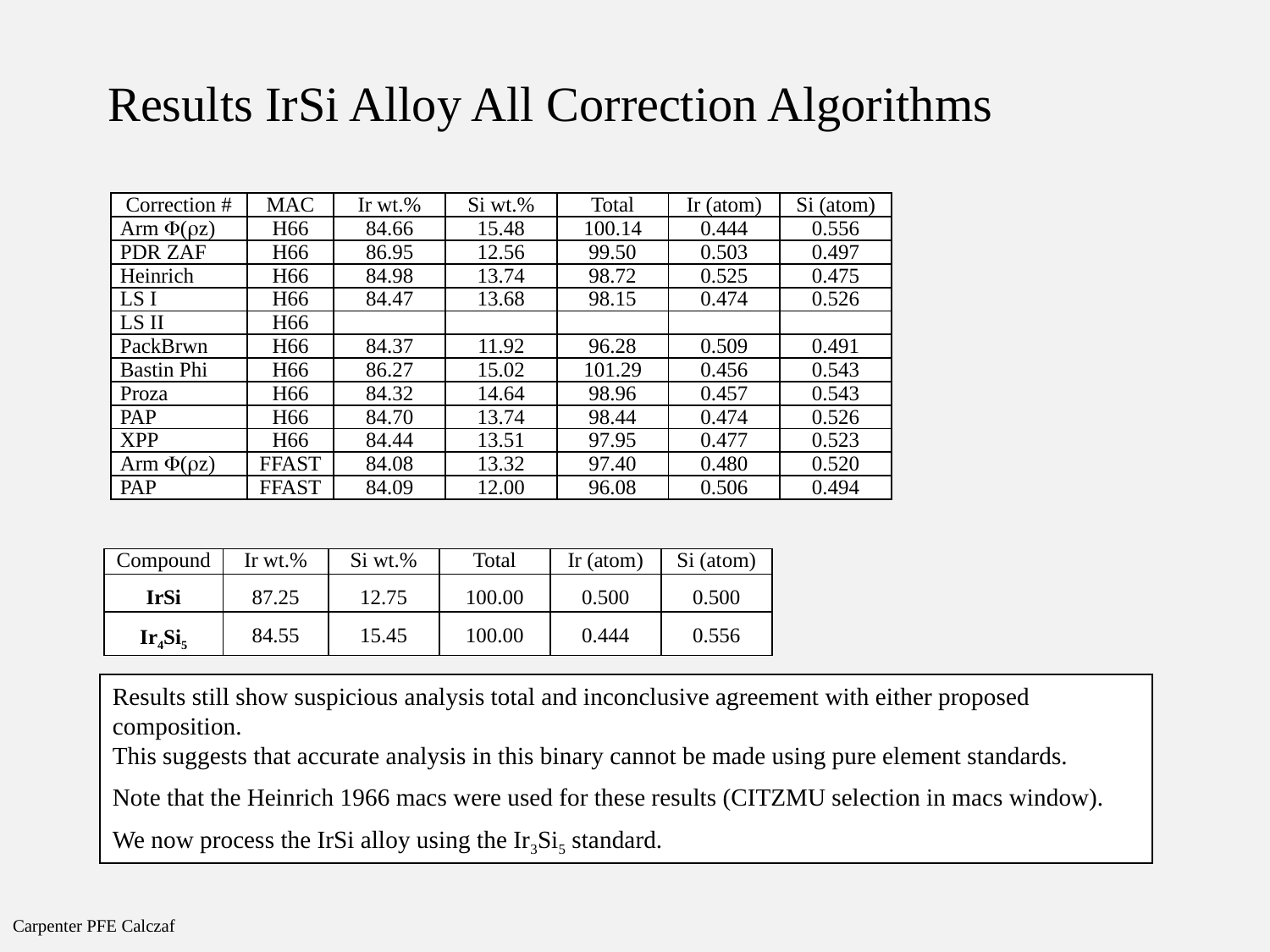

# Results IrSi Alloy All Correction Algorithms
| Correction # | MAC | Ir wt.% | Si wt.% | Total | Ir (atom) | Si (atom) |
| --- | --- | --- | --- | --- | --- | --- |
| Arm Φ(ρz) | H66 | 84.66 | 15.48 | 100.14 | 0.444 | 0.556 |
| PDR ZAF | H66 | 86.95 | 12.56 | 99.50 | 0.503 | 0.497 |
| Heinrich | H66 | 84.98 | 13.74 | 98.72 | 0.525 | 0.475 |
| LS I | H66 | 84.47 | 13.68 | 98.15 | 0.474 | 0.526 |
| LS II | H66 |  |  |  |  |  |
| PackBrwn | H66 | 84.37 | 11.92 | 96.28 | 0.509 | 0.491 |
| Bastin Phi | H66 | 86.27 | 15.02 | 101.29 | 0.456 | 0.543 |
| Proza | H66 | 84.32 | 14.64 | 98.96 | 0.457 | 0.543 |
| PAP | H66 | 84.70 | 13.74 | 98.44 | 0.474 | 0.526 |
| XPP | H66 | 84.44 | 13.51 | 97.95 | 0.477 | 0.523 |
| Arm Φ(ρz) | FFAST | 84.08 | 13.32 | 97.40 | 0.480 | 0.520 |
| PAP | FFAST | 84.09 | 12.00 | 96.08 | 0.506 | 0.494 |
| Compound | Ir wt.% | Si wt.% | Total | Ir (atom) | Si (atom) |
| --- | --- | --- | --- | --- | --- |
| IrSi | 87.25 | 12.75 | 100.00 | 0.500 | 0.500 |
| Ir4Si5 | 84.55 | 15.45 | 100.00 | 0.444 | 0.556 |
Results still show suspicious analysis total and inconclusive agreement with either proposed composition.
This suggests that accurate analysis in this binary cannot be made using pure element standards.
Note that the Heinrich 1966 macs were used for these results (CITZMU selection in macs window).
We now process the IrSi alloy using the Ir3Si5 standard.
Carpenter PFE Calczaf